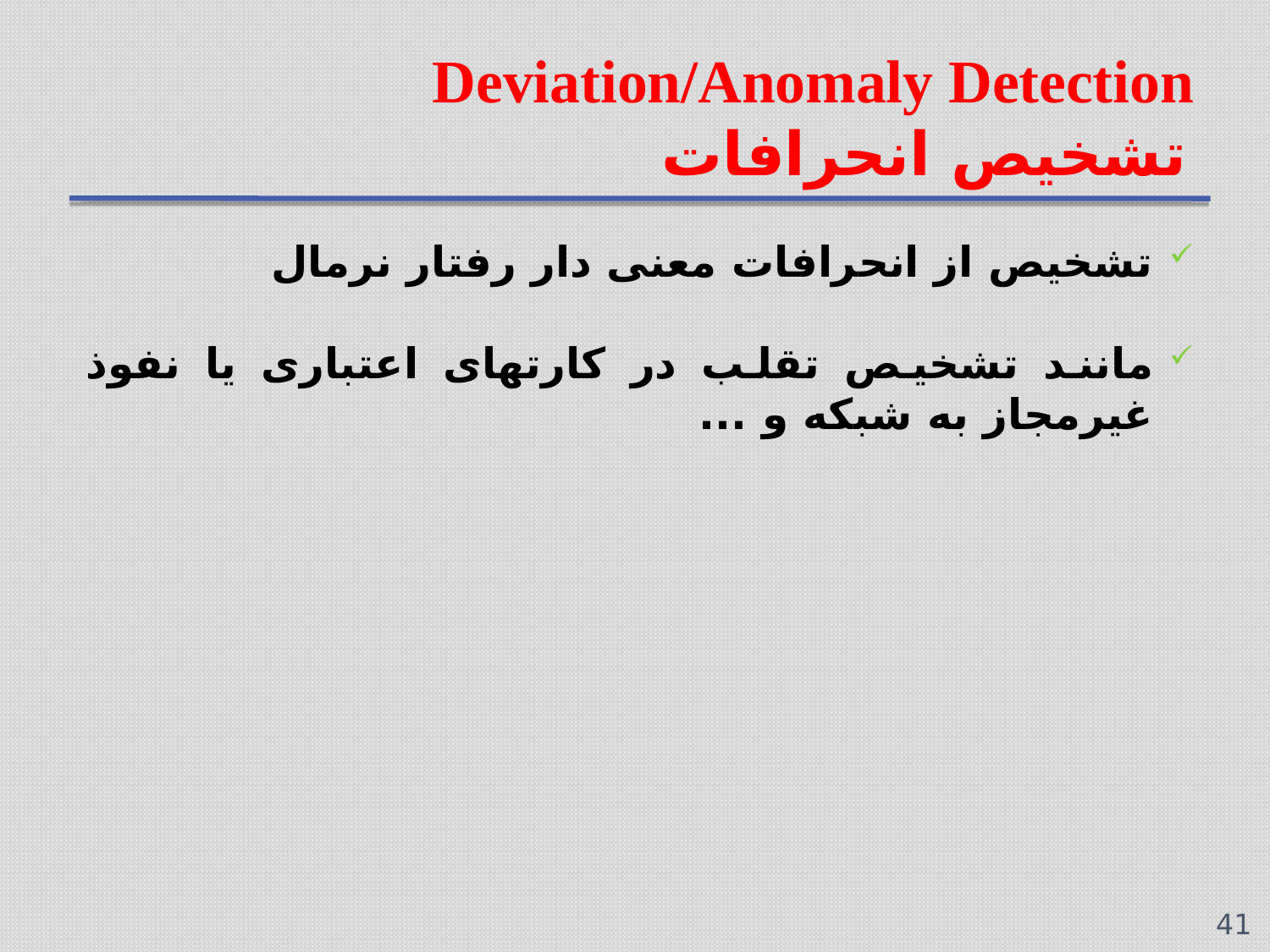

# Deviation/Anomaly Detection تشخیص انحرافات
تشخیص از انحرافات معنی دار رفتار نرمال

مانند تشخیص تقلب در کارتهای اعتباری یا نفوذ غیرمجاز به شبکه و ...
41